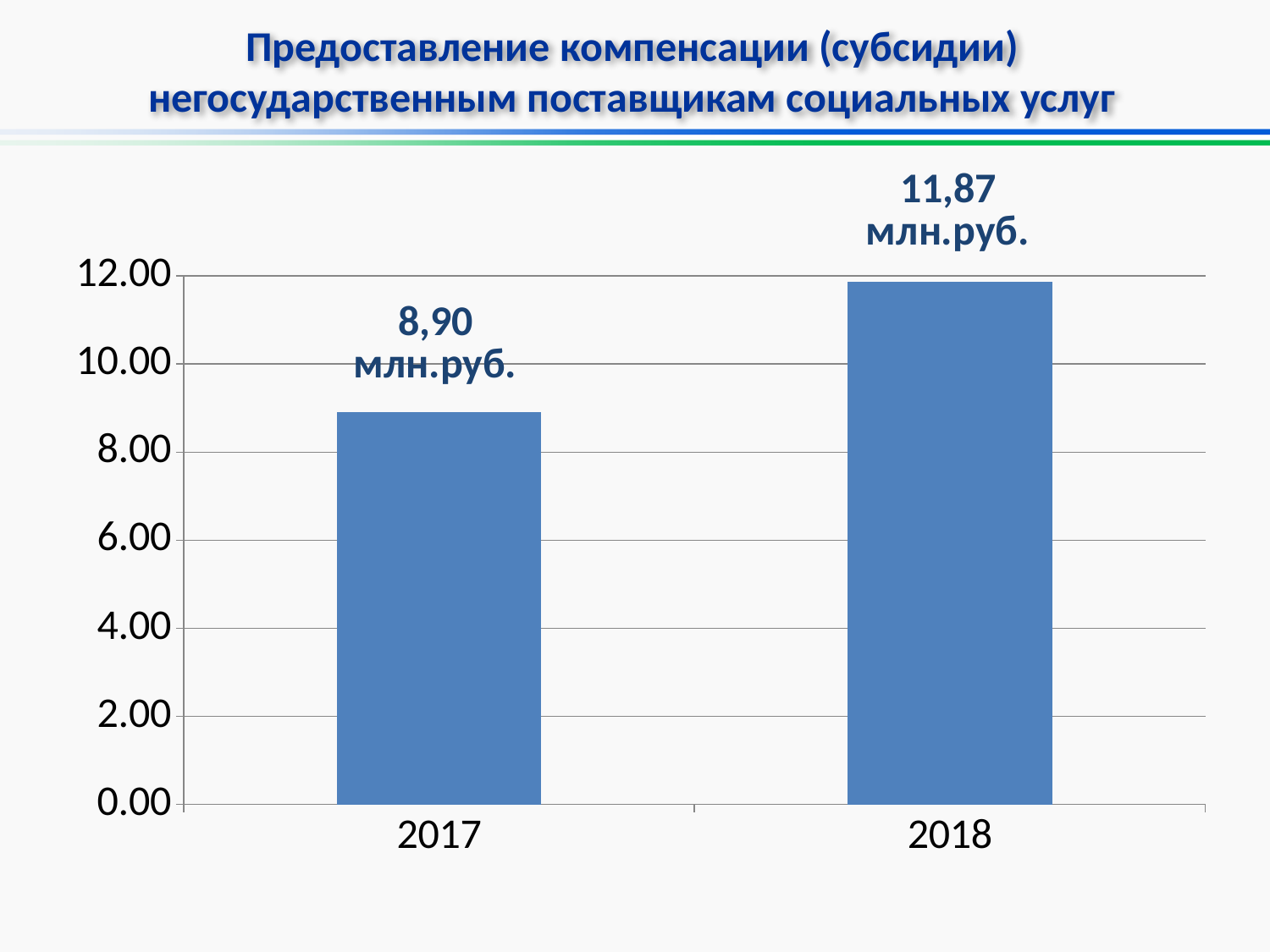

Предоставление компенсации (субсидии) негосударственным поставщикам социальных услуг

### Chart

| Category | Субсидии для СОНКО на возмещение затрат в связи с предоставлением социальных услуг, млн. руб.                                                  |
|---|---|
| 2017 | 8.9014 |
| 2018 | 11.871 |